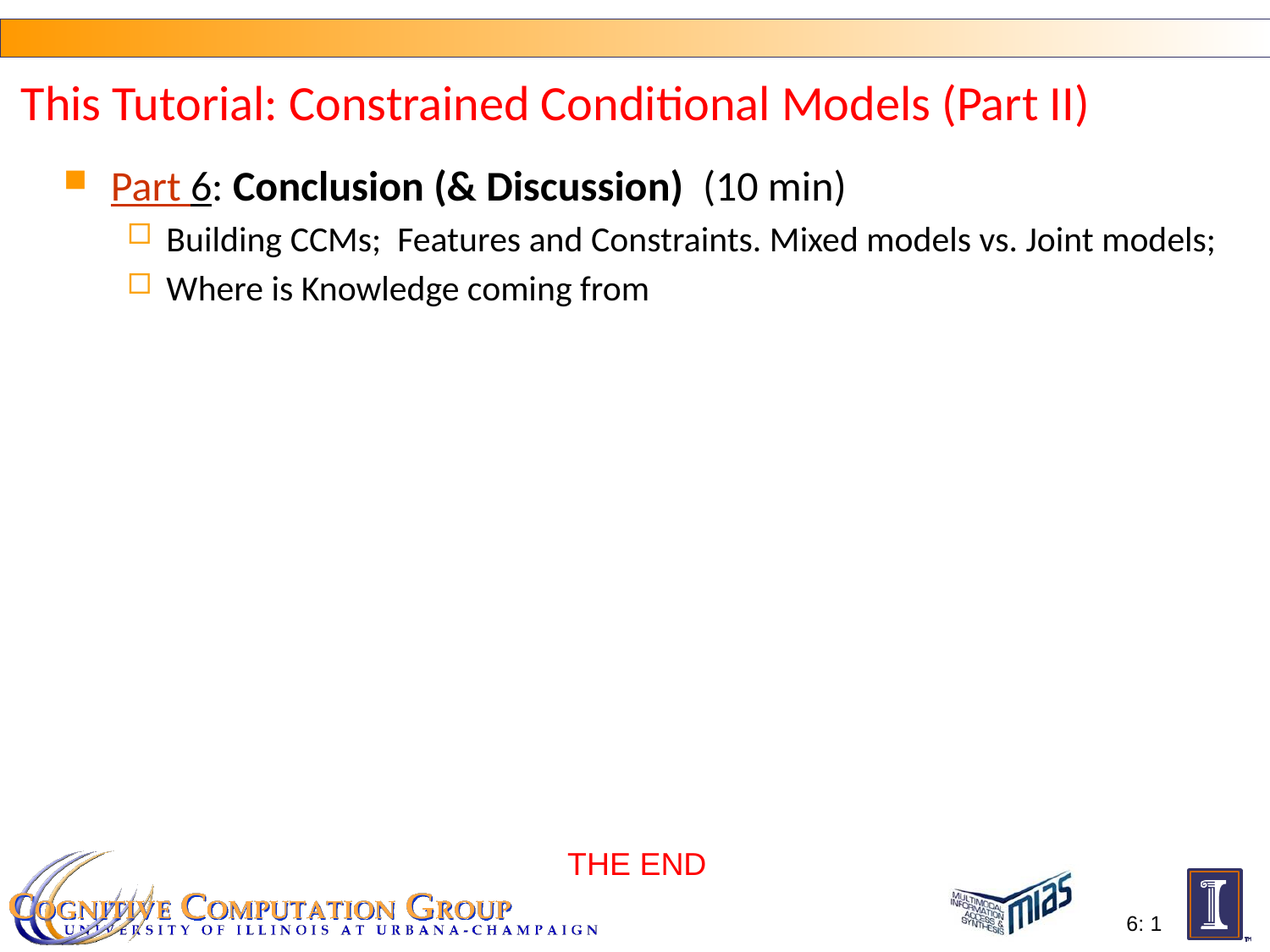

This Tutorial: Constrained Conditional Models (Part II)
Part 6: Conclusion (& Discussion)  (10 min)
Building CCMs;  Features and Constraints. Mixed models vs. Joint models;
Where is Knowledge coming from
THE END
6: 1